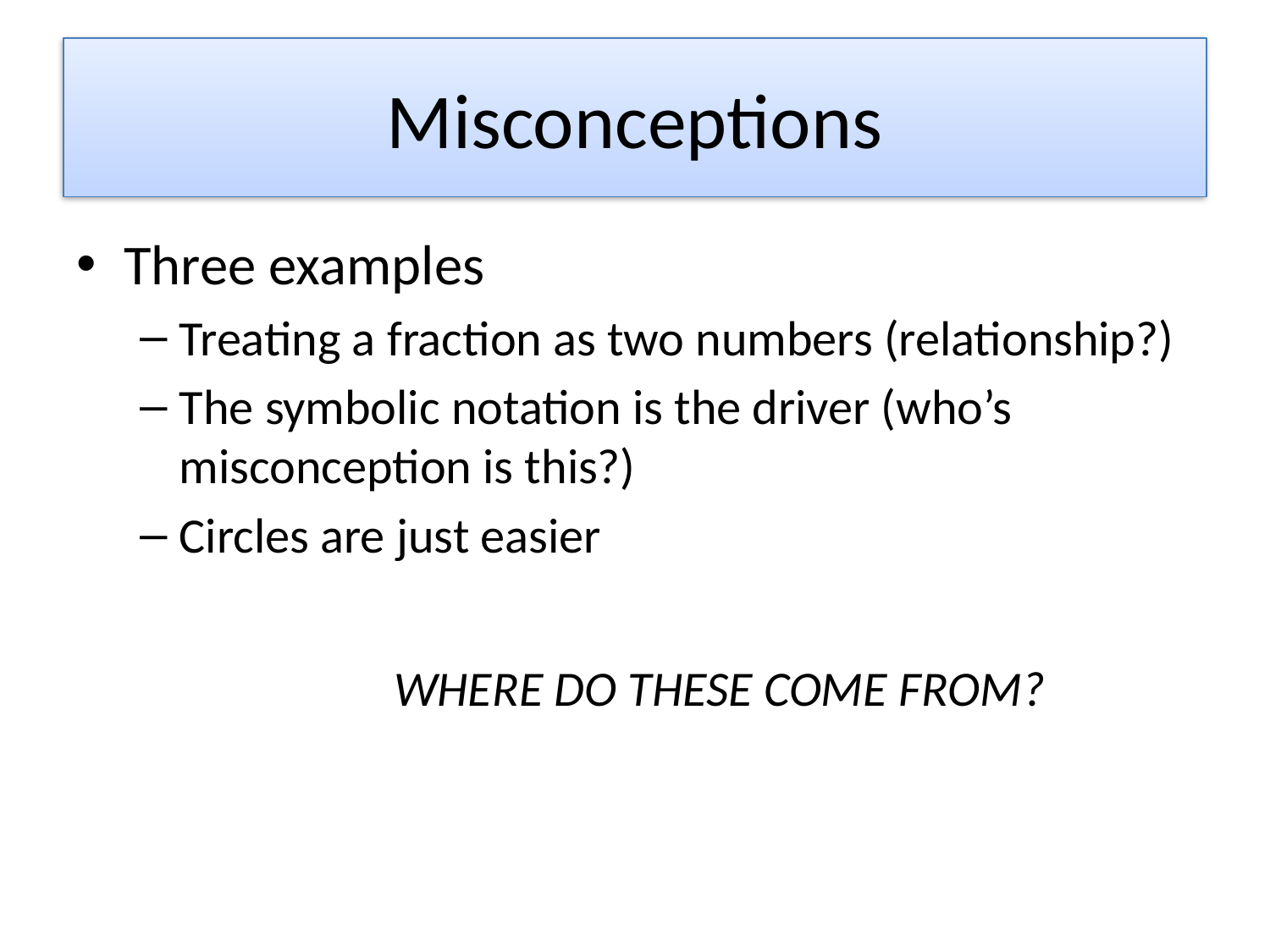

# Misconceptions
Three examples
Treating a fraction as two numbers (relationship?)
The symbolic notation is the driver (who’s misconception is this?)
Circles are just easier

		WHERE DO THESE COME FROM?